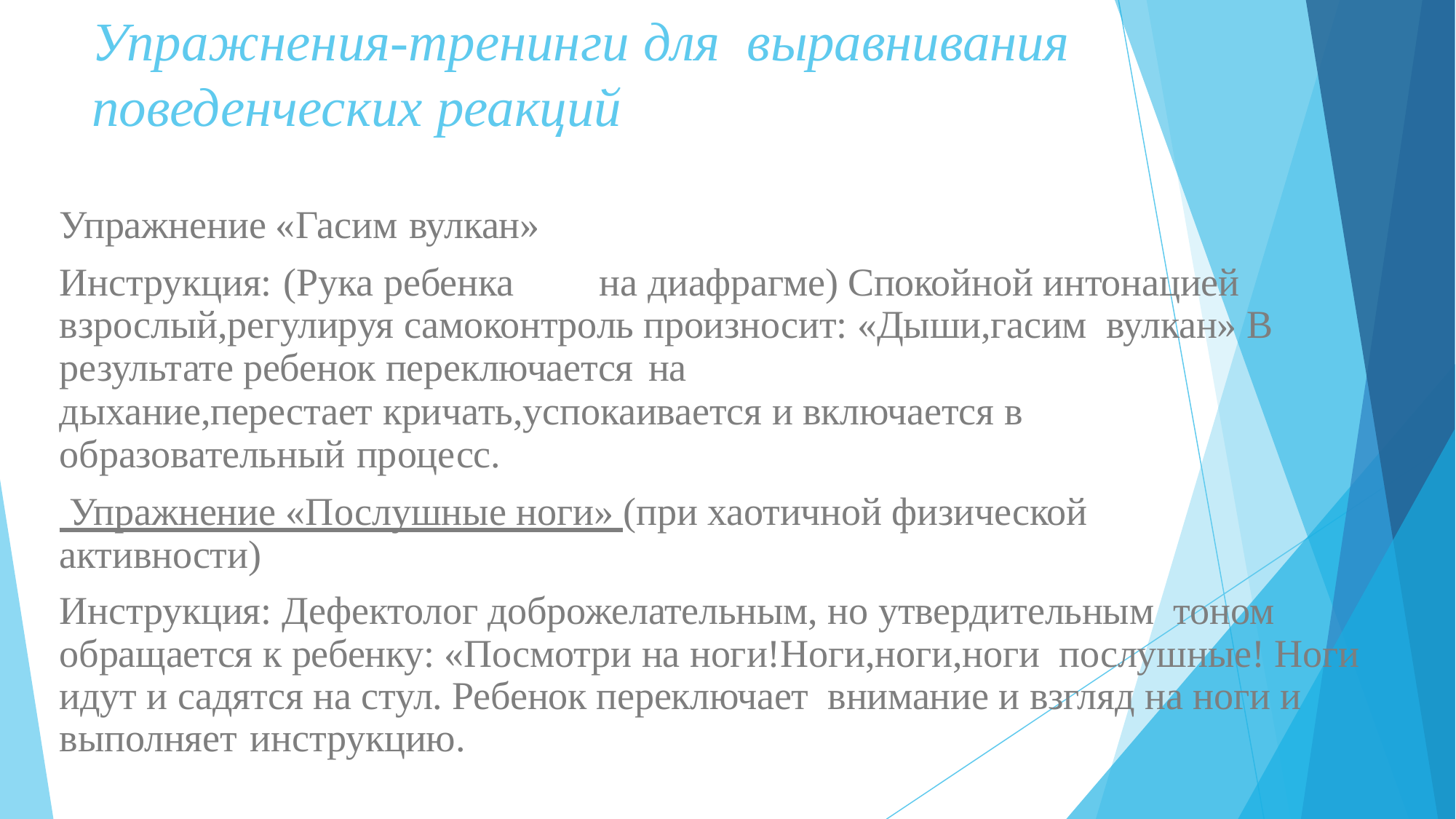

# Упражнения-тренинги для  выравнивания поведенческих реакций
Упражнение «Гасим вулкан»
Инструкция: (Рука ребенка	на диафрагме) Спокойной интонацией  взрослый,регулируя самоконтроль произносит: «Дыши,гасим  вулкан» В результате ребенок переключается на
дыхание,перестает кричать,успокаивается и включается в  образовательный процесс.
 Упражнение «Послушные ноги» (при хаотичной физической  активности)
Инструкция: Дефектолог доброжелательным, но утвердительным  тоном обращается к ребенку: «Посмотри на ноги!Ноги,ноги,ноги  послушные! Ноги идут и садятся на стул. Ребенок переключает  внимание и взгляд на ноги и выполняет инструкцию.